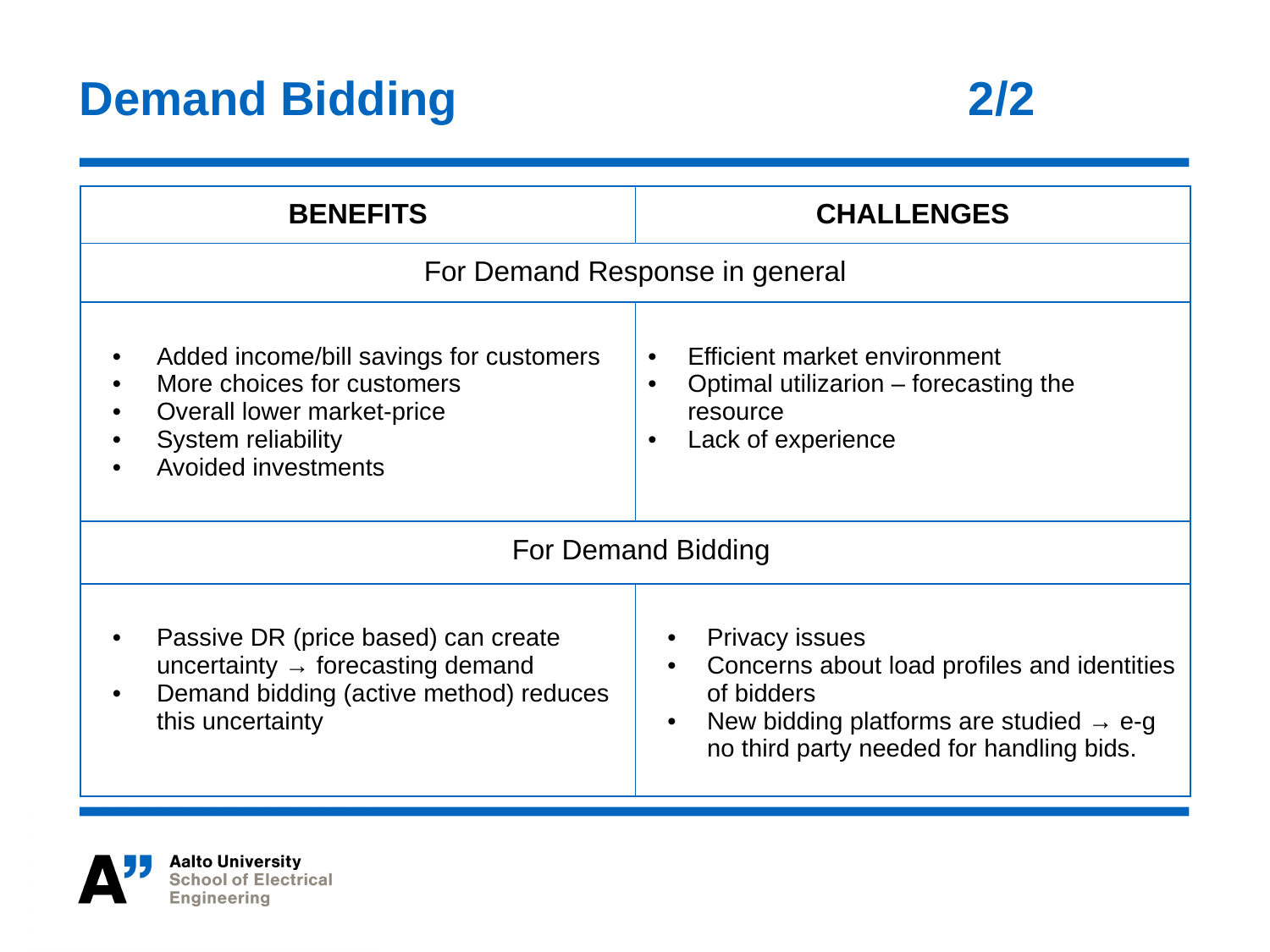

# Demand Bidding 				2/2

| BENEFITS | CHALLENGES |
| --- | --- |
| For Demand Response in general |  |
| Added income/bill savings for customers More choices for customers Overall lower market-price System reliability Avoided investments | Efficient market environment Optimal utilizarion – forecasting the resource Lack of experience |
| For Demand Bidding |  |
| Passive DR (price based) can create uncertainty → forecasting demand Demand bidding (active method) reduces this uncertainty | Privacy issues Concerns about load profiles and identities of bidders New bidding platforms are studied → e-g no third party needed for handling bids. |